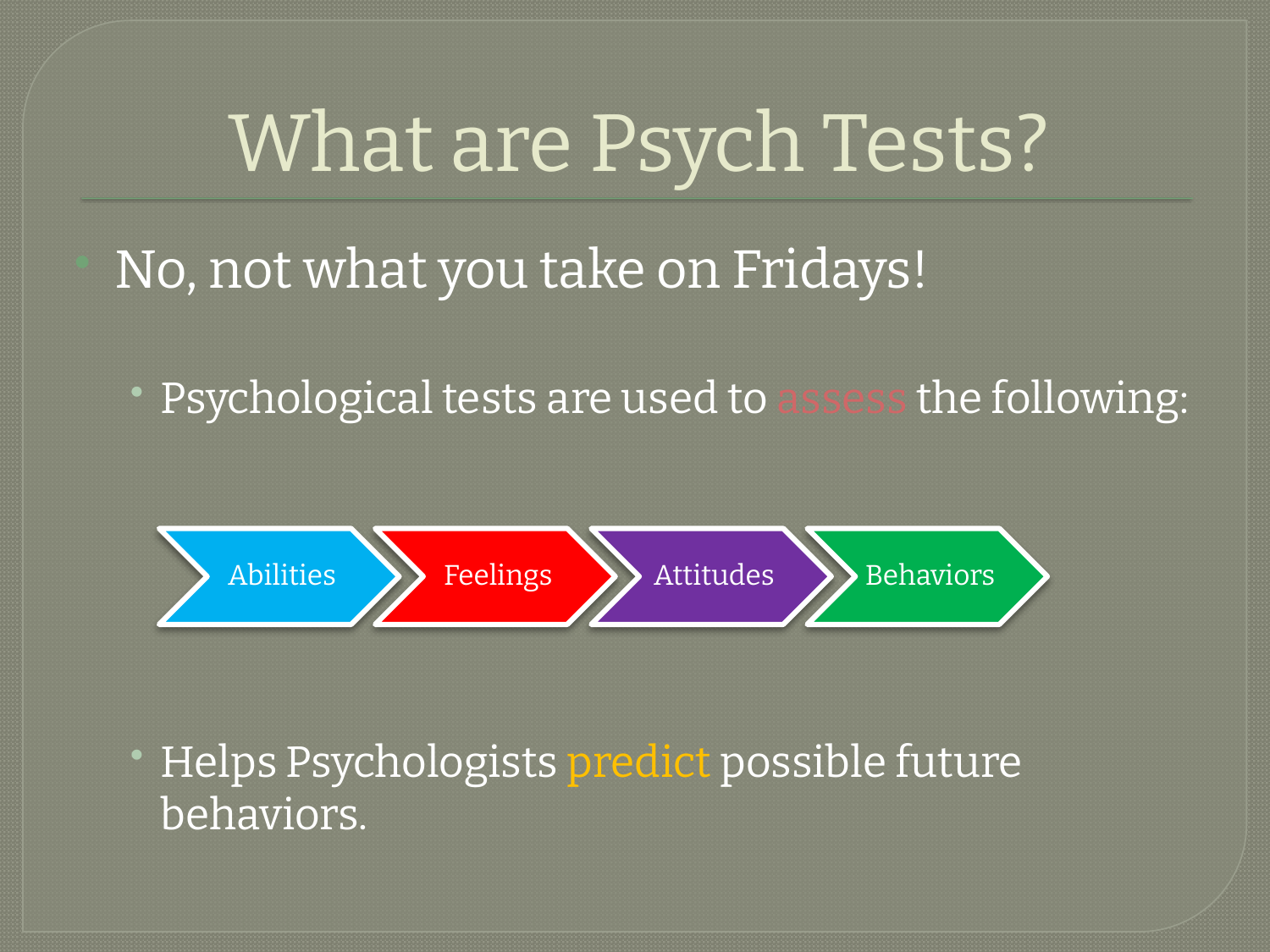

# What are Psych Tests?
No, not what you take on Fridays!

Psychological tests are used to assess the following:

Helps Psychologists predict possible future behaviors.
Abilities
Feelings
Attitudes
Behaviors